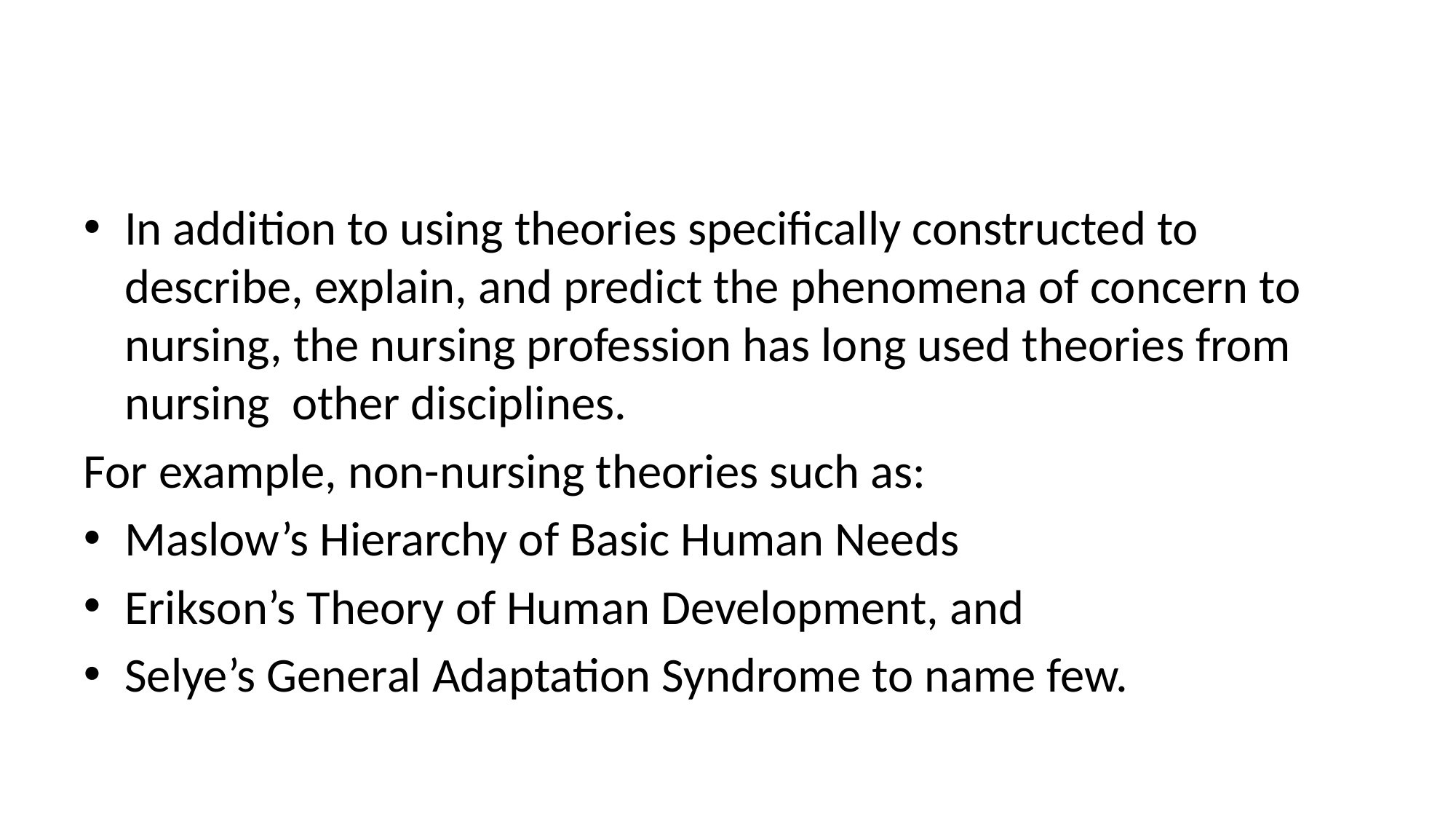

#
In addition to using theories specifically constructed to describe, explain, and predict the phenomena of concern to nursing, the nursing profession has long used theories from nursing  other disciplines.
For example, non-nursing theories such as:
Maslow’s Hierarchy of Basic Human Needs
Erikson’s Theory of Human Development, and
Selye’s General Adaptation Syndrome to name few.